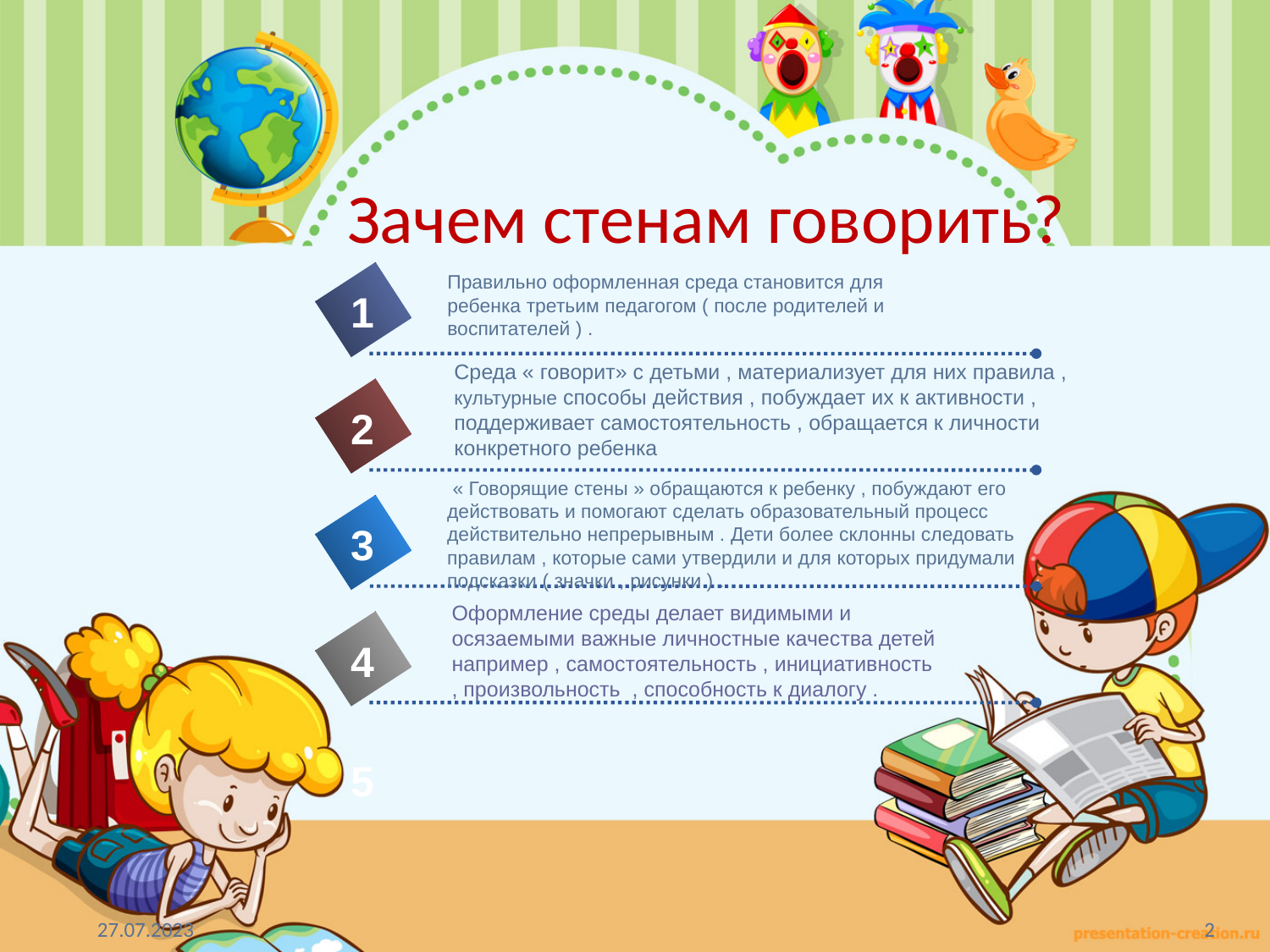

# Зачем стенам говорить?
Правильно оформленная среда становится для ребенка третьим педагогом ( после родителей и воспитателей ) .

1
Среда « говорит» с детьми , материализует для них правила , культурные способы действия , побуждает их к активности , поддерживает самостоятельность , обращается к личности конкретного ребенка

2
 « Говорящие стены » обращаются к ребенку , побуждают его действовать и помогают сделать образовательный процесс действительно непрерывным . Дети более склонны следовать правилам , которые сами утвердили и для которых придумали подсказки ( значки , рисунки ) .

3

Оформление среды делает видимыми и осязаемыми важные личностные качества детей например , самостоятельность , инициативность , произвольность  , способность к диалогу .

4

5